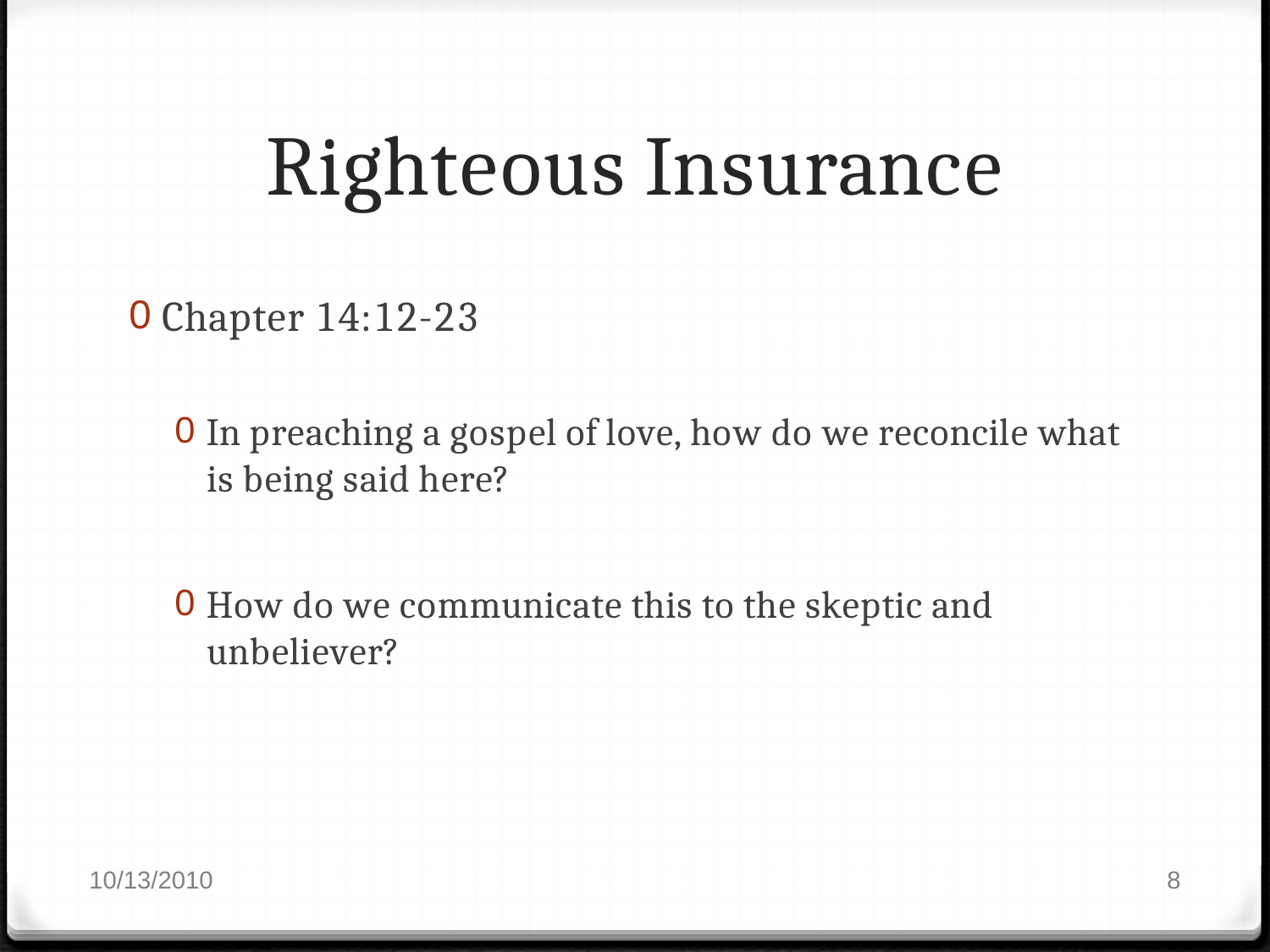

# Righteous Insurance
Chapter 14:12-23

In preaching a gospel of love, how do we reconcile what is being said here?

How do we communicate this to the skeptic and unbeliever?
10/13/2010

8